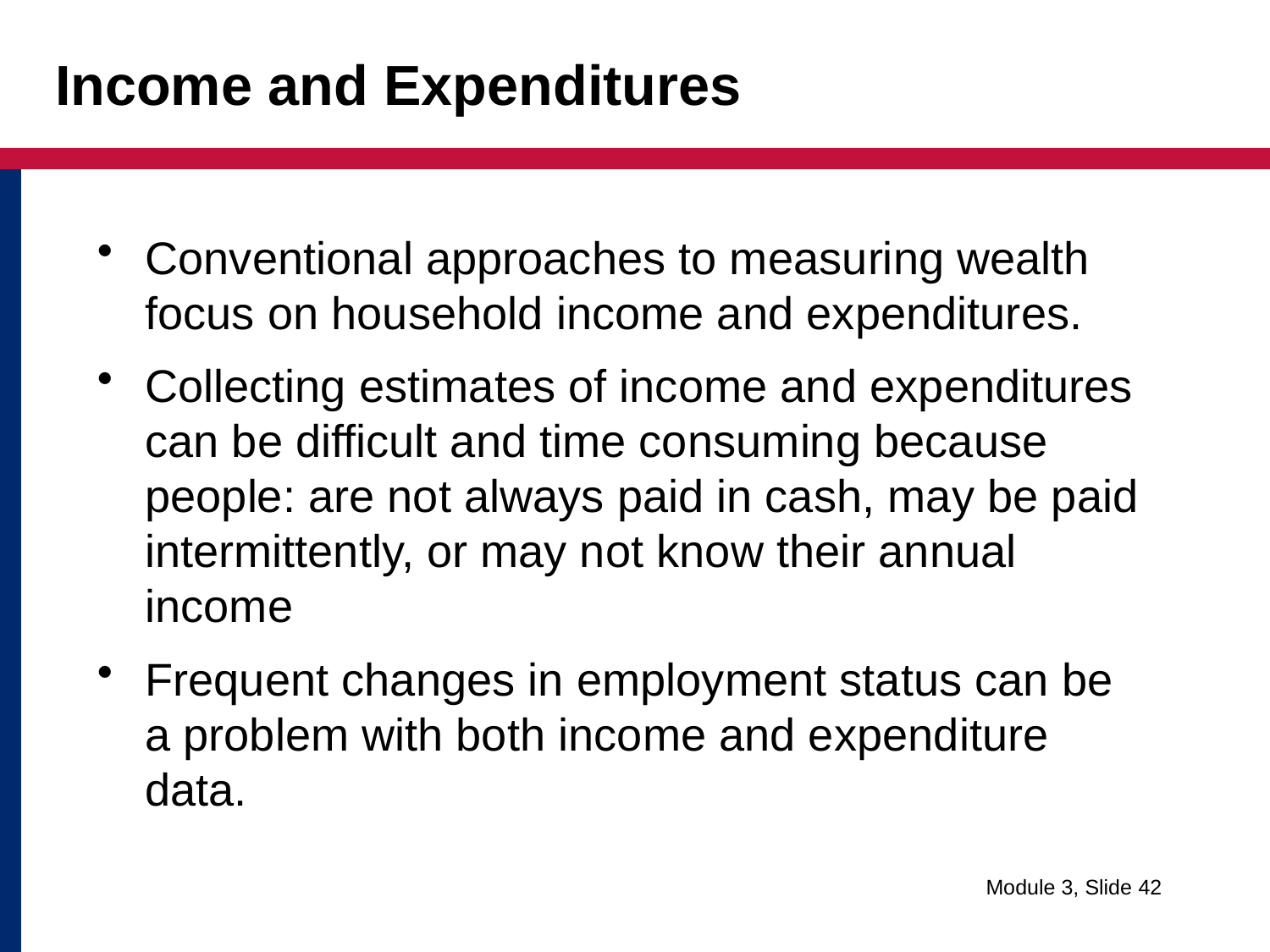

# Income and Expenditures
Conventional approaches to measuring wealth focus on household income and expenditures.
Collecting estimates of income and expenditures can be difficult and time consuming because people: are not always paid in cash, may be paid intermittently, or may not know their annual income
Frequent changes in employment status can be a problem with both income and expenditure data.
Module 3, Slide 42